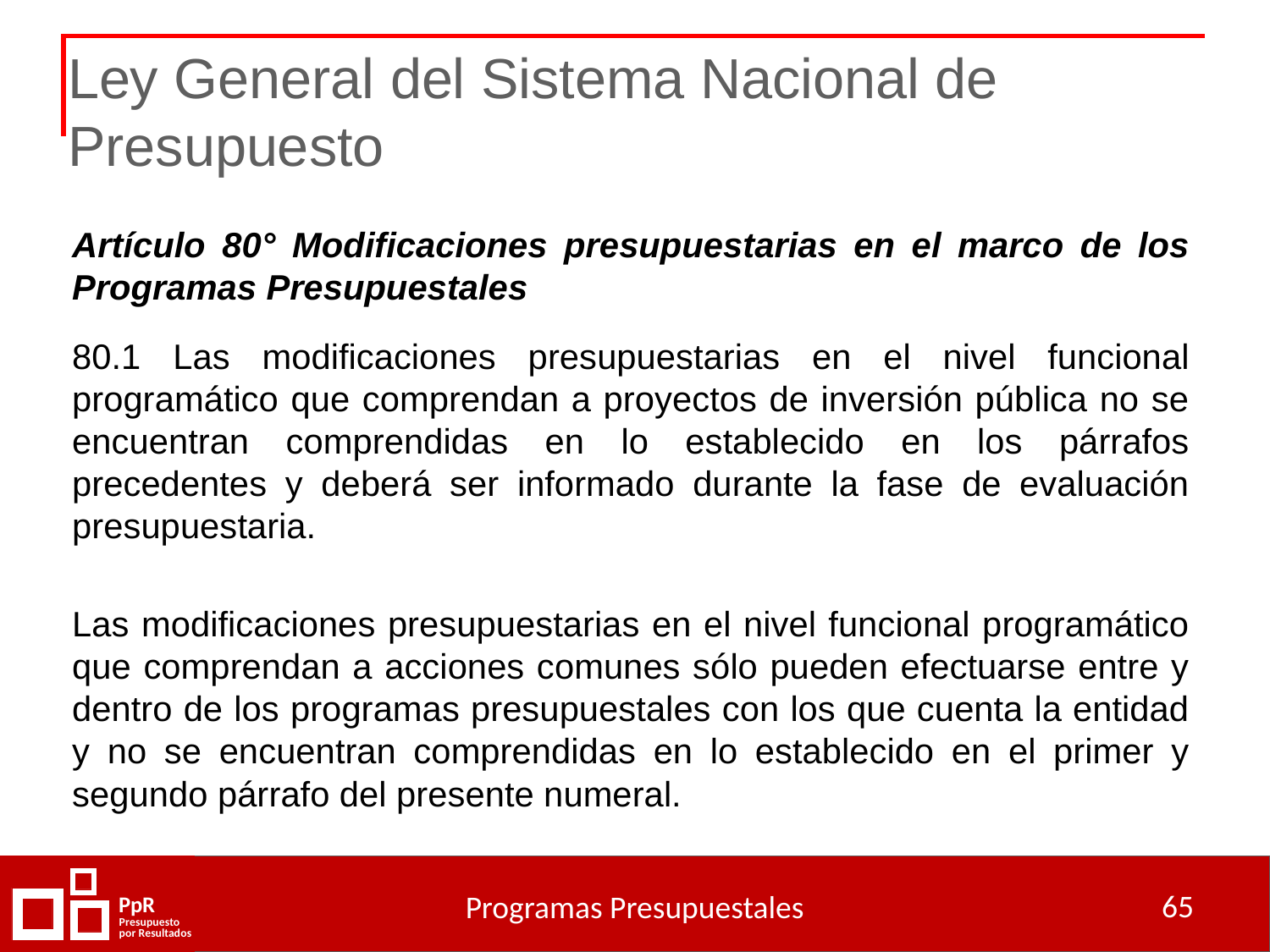

# Ley General del Sistema Nacional de Presupuesto
Artículo 80° Modificaciones presupuestarias en el marco de los Programas Presupuestales

80.1 Las modificaciones presupuestarias en el nivel funcional programático que comprendan a proyectos de inversión pública no se encuentran comprendidas en lo establecido en los párrafos precedentes y deberá ser informado durante la fase de evaluación presupuestaria.

Las modificaciones presupuestarias en el nivel funcional programático que comprendan a acciones comunes sólo pueden efectuarse entre y dentro de los programas presupuestales con los que cuenta la entidad y no se encuentran comprendidas en lo establecido en el primer y segundo párrafo del presente numeral.
65
Programas Presupuestales